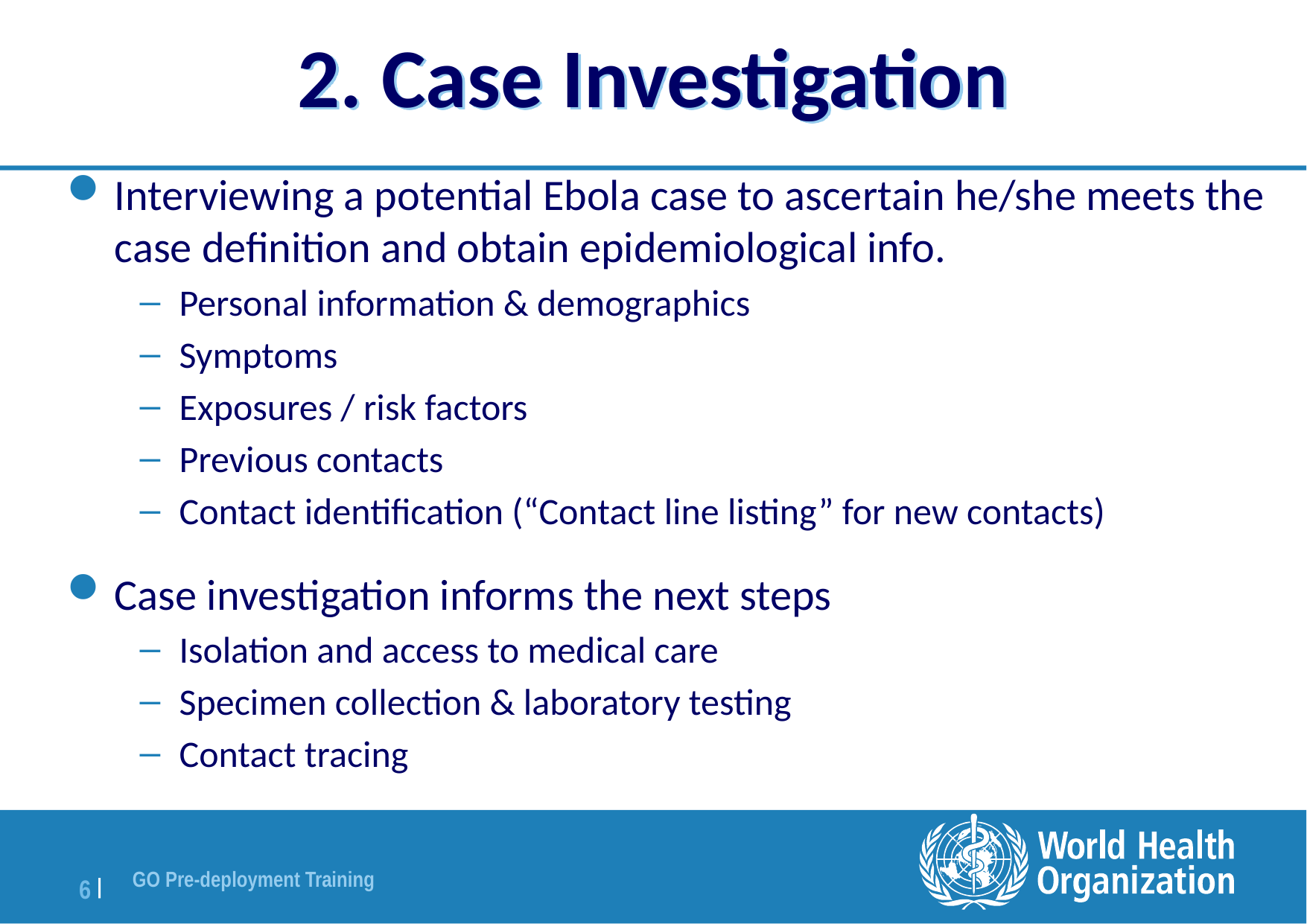

# 2. Case Investigation
Interviewing a potential Ebola case to ascertain he/she meets the case definition and obtain epidemiological info.
Personal information & demographics
Symptoms
Exposures / risk factors
Previous contacts
Contact identification (“Contact line listing” for new contacts)
Case investigation informs the next steps
Isolation and access to medical care
Specimen collection & laboratory testing
Contact tracing